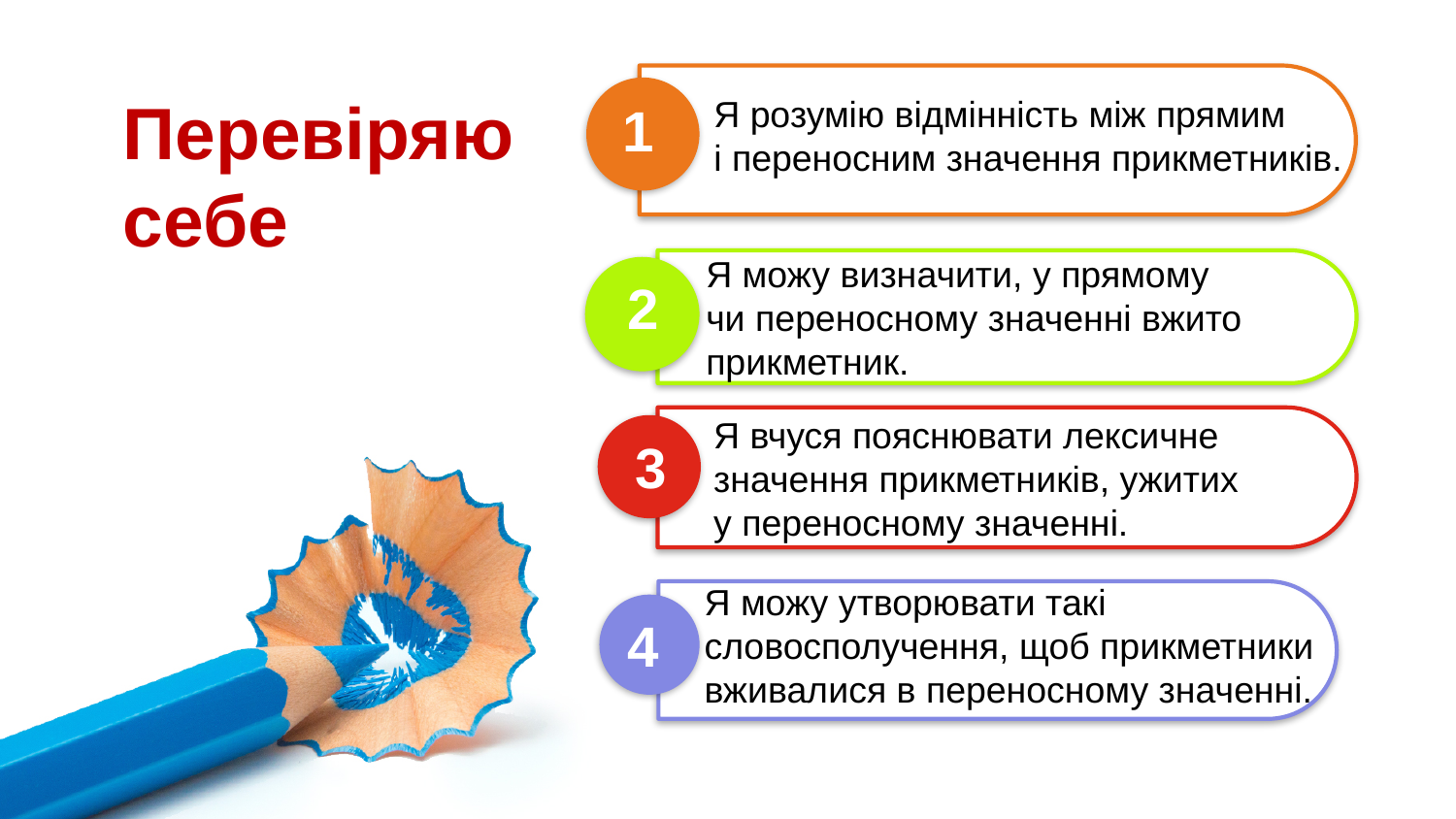

Перевіряю себе

Я розумію відмінність між прямим
і переносним значення прикметників.
1

Я можу визначити, у прямому
чи переносному значенні вжито
прикметник.

2

Я вчуся пояснювати лексичне
значення прикметників, ужитих
у переносному значенні.

3
Я можу утворювати такі
словосполучення, щоб прикметники вживалися в переносному значенні.

4